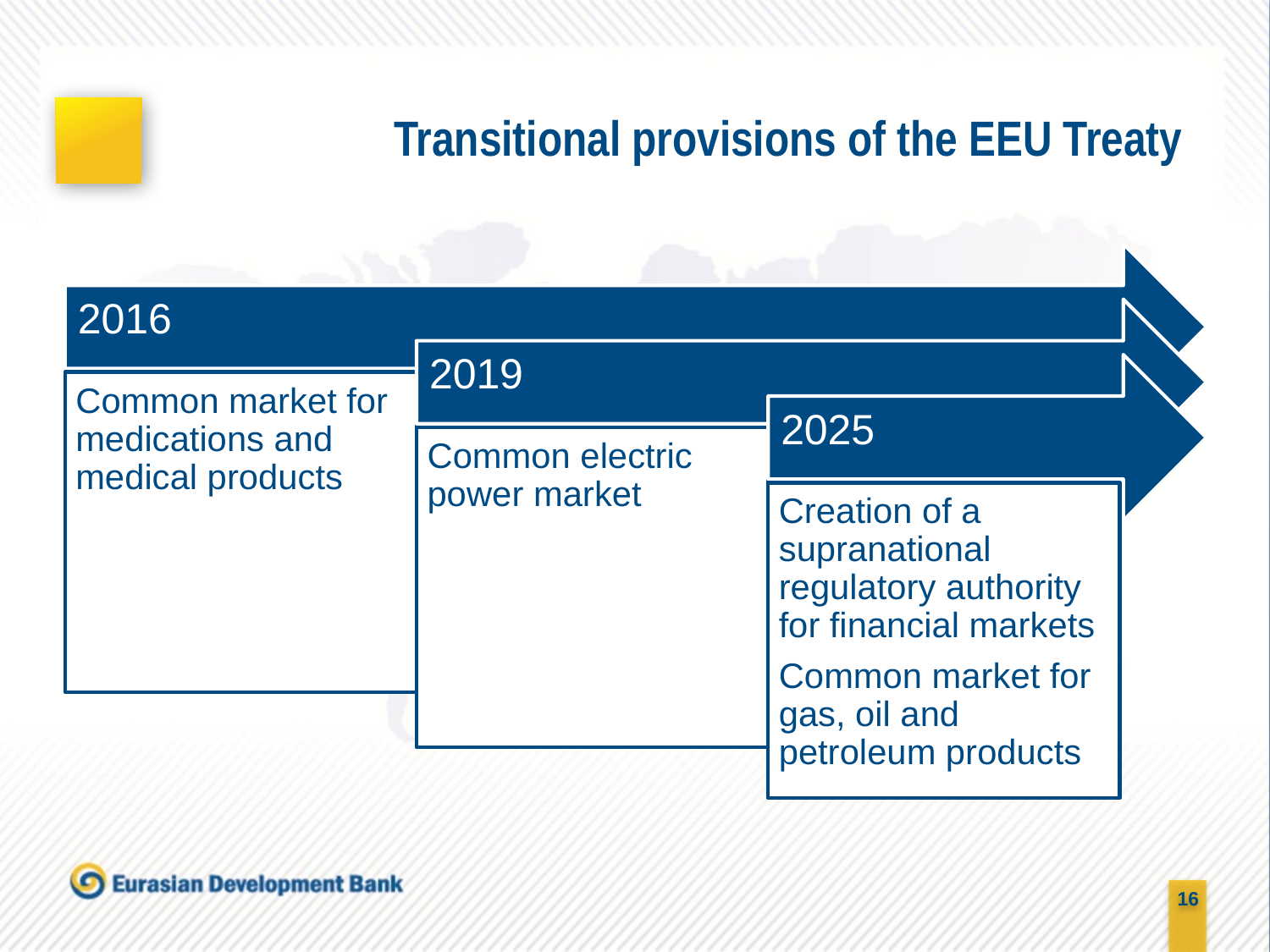

# Transitional provisions of the EEU Treaty
2016
Common market for medications and medical products
2019
Common electric power market
2025
Creation of a supranational regulatory authority for financial markets
Common market for gas, oil and petroleum products